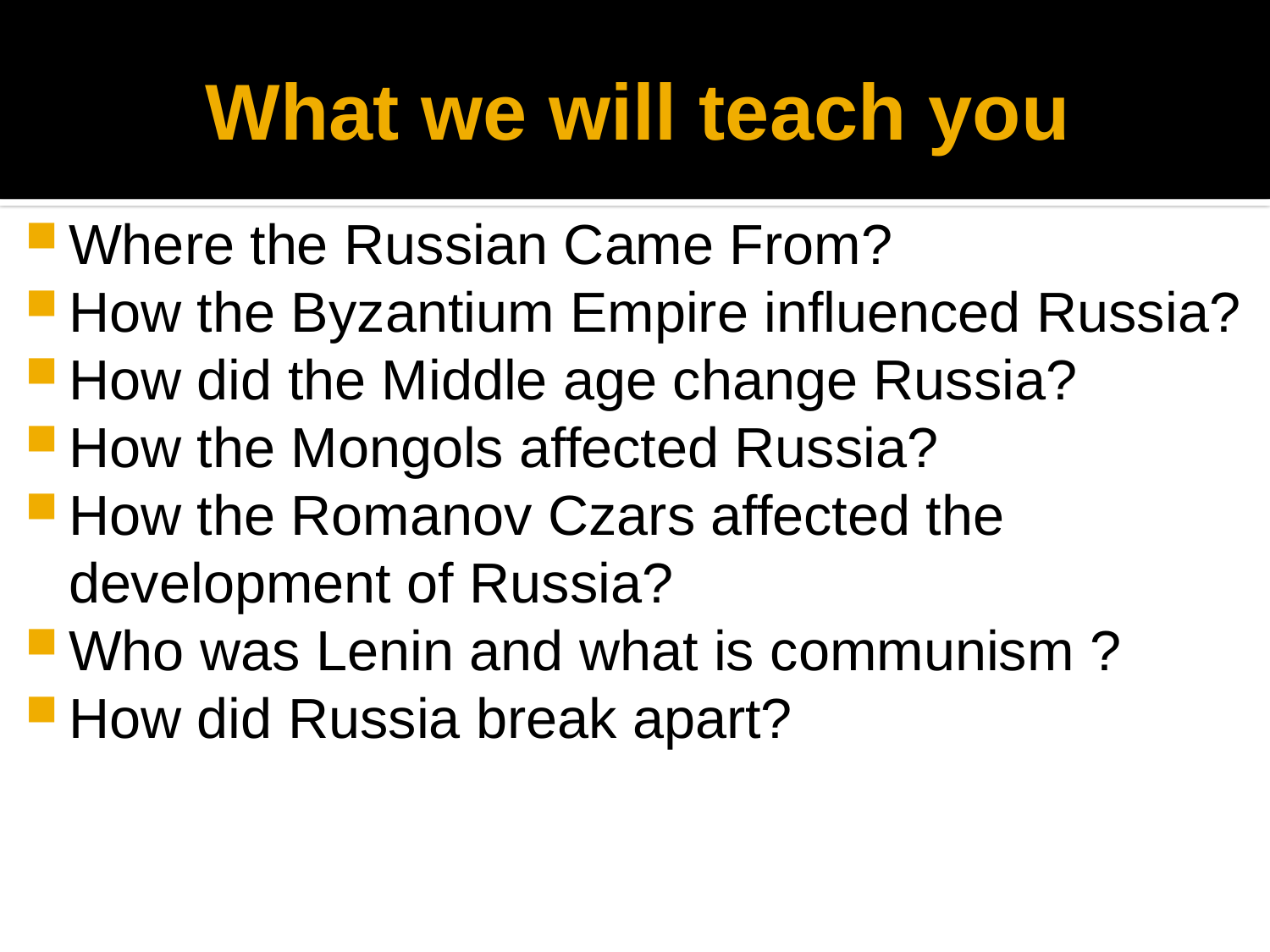

# What we will teach you
Where the Russian Came From?
How the Byzantium Empire influenced Russia?
How did the Middle age change Russia?
How the Mongols affected Russia?
How the Romanov Czars affected the development of Russia?
Who was Lenin and what is communism ?
How did Russia break apart?